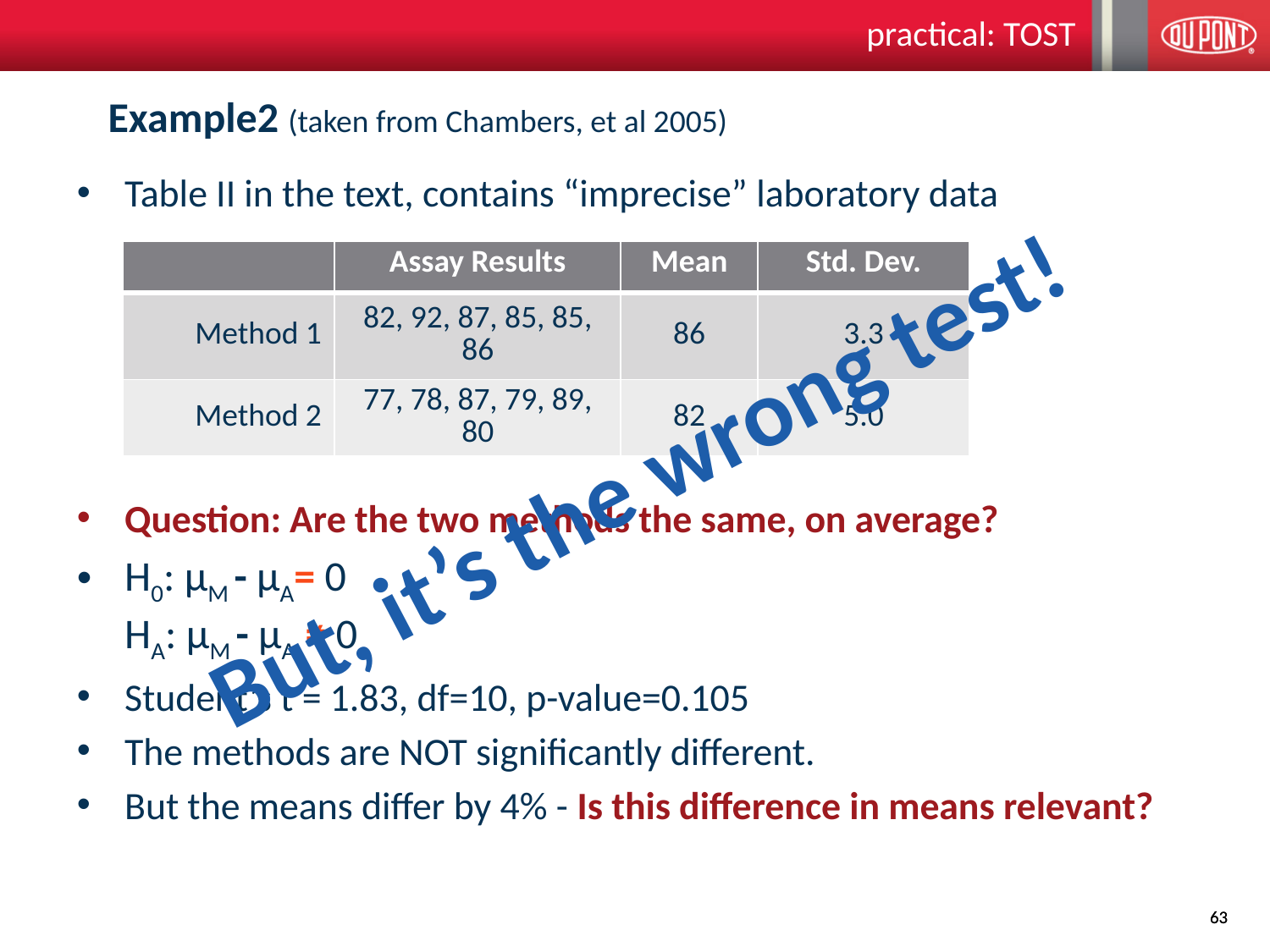

practical: TOST
# Example2 (taken from Chambers, et al 2005)
Table II in the text, contains “imprecise” laboratory data

Question: Are the two methods the same, on average?
H0: µM - µA= 0
HA: µM - µA ≠ 0
Student’s t = 1.83, df=10, p-value=0.105
The methods are NOT significantly different.
But the means differ by 4% - Is this difference in means relevant?
|  | Assay Results | Mean | Std. Dev. |
| --- | --- | --- | --- |
| Method 1 | 82, 92, 87, 85, 85, 86 | 86 | 3.3 |
| Method 2 | 77, 78, 87, 79, 89, 80 | 82 | 5.0 |
But, it’s the wrong test!